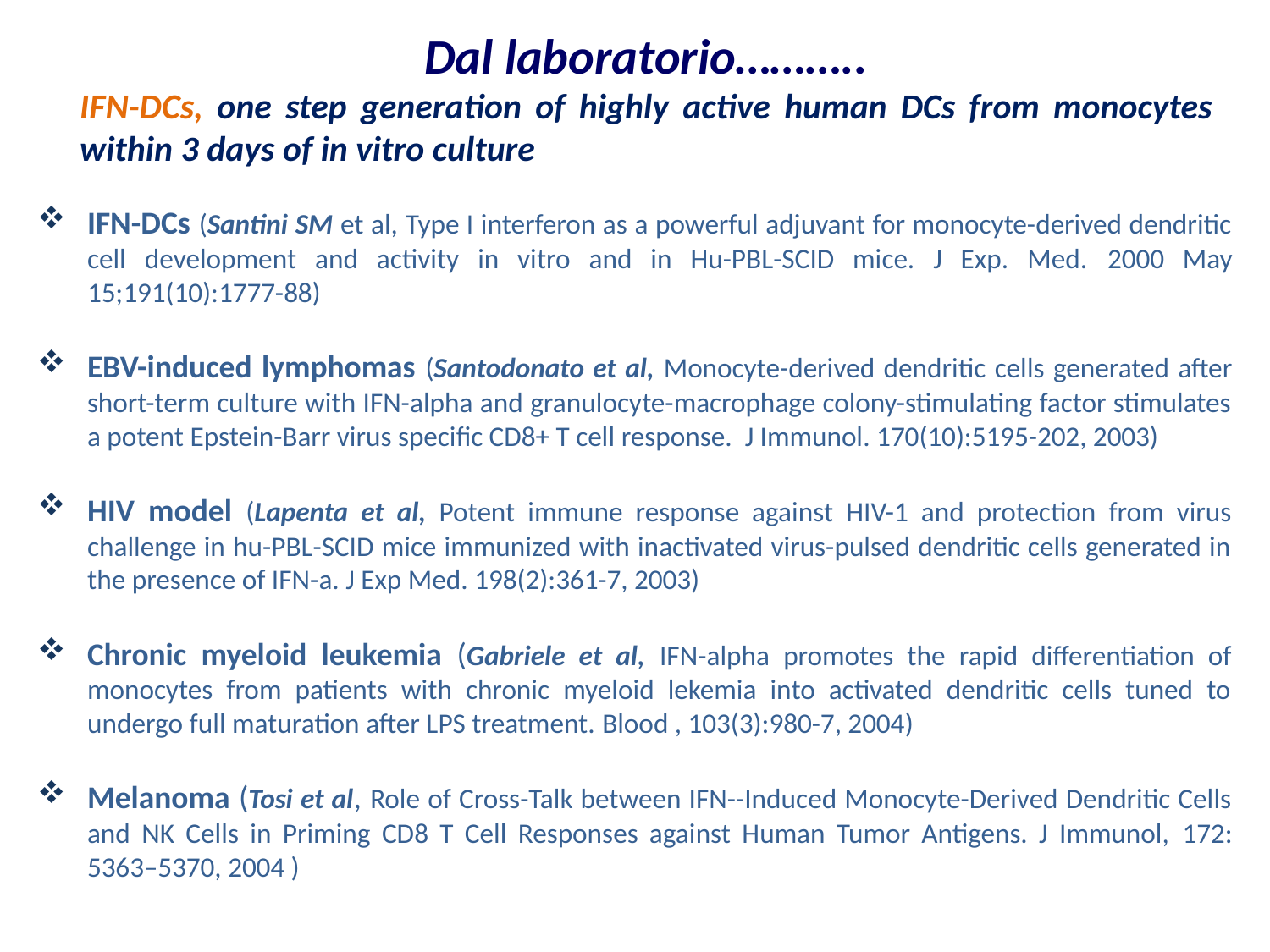

Dal laboratorio………..
IFN-DCs, one step generation of highly active human DCs from monocytes within 3 days of in vitro culture
IFN-DCs (Santini SM et al, Type I interferon as a powerful adjuvant for monocyte-derived dendritic cell development and activity in vitro and in Hu-PBL-SCID mice. J Exp. Med. 2000 May 15;191(10):1777-88)

EBV-induced lymphomas (Santodonato et al, Monocyte-derived dendritic cells generated after short-term culture with IFN-alpha and granulocyte-macrophage colony-stimulating factor stimulates a potent Epstein-Barr virus specific CD8+ T cell response.  J Immunol. 170(10):5195-202, 2003)

HIV model (Lapenta et al, Potent immune response against HIV-1 and protection from virus challenge in hu-PBL-SCID mice immunized with inactivated virus-pulsed dendritic cells generated in the presence of IFN-a. J Exp Med. 198(2):361-7, 2003)

Chronic myeloid leukemia (Gabriele et al, IFN-alpha promotes the rapid differentiation of monocytes from patients with chronic myeloid lekemia into activated dendritic cells tuned to undergo full maturation after LPS treatment. Blood , 103(3):980-7, 2004)

Melanoma (Tosi et al, Role of Cross-Talk between IFN--Induced Monocyte-Derived Dendritic Cells and NK Cells in Priming CD8 T Cell Responses against Human Tumor Antigens. J Immunol, 172: 5363–5370, 2004 )